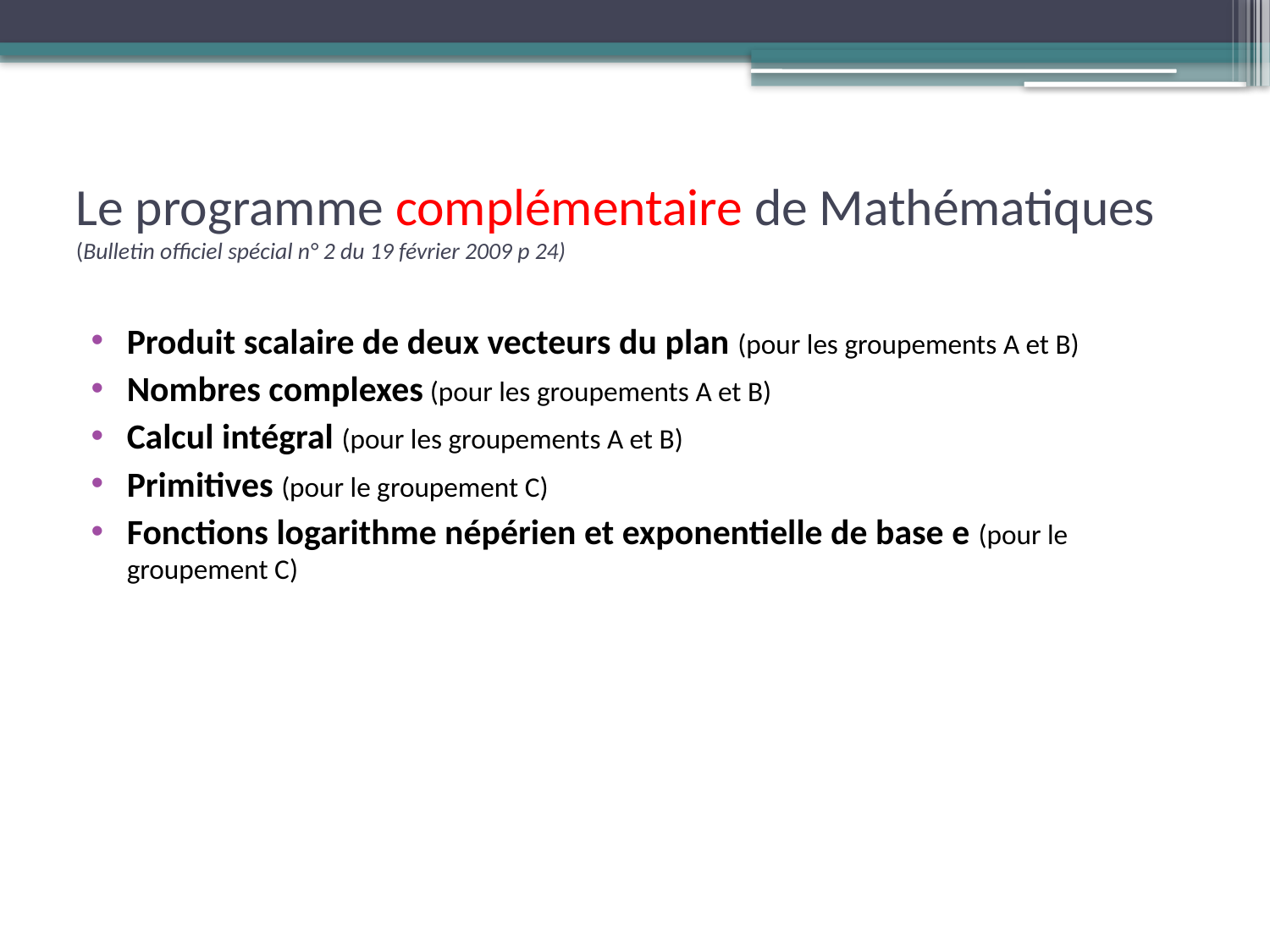

# Le programme complémentaire de Mathématiques (Bulletin officiel spécial n° 2 du 19 février 2009 p 24)
Produit scalaire de deux vecteurs du plan (pour les groupements A et B)
Nombres complexes (pour les groupements A et B)
Calcul intégral (pour les groupements A et B)
Primitives (pour le groupement C)
Fonctions logarithme népérien et exponentielle de base e (pour le groupement C)